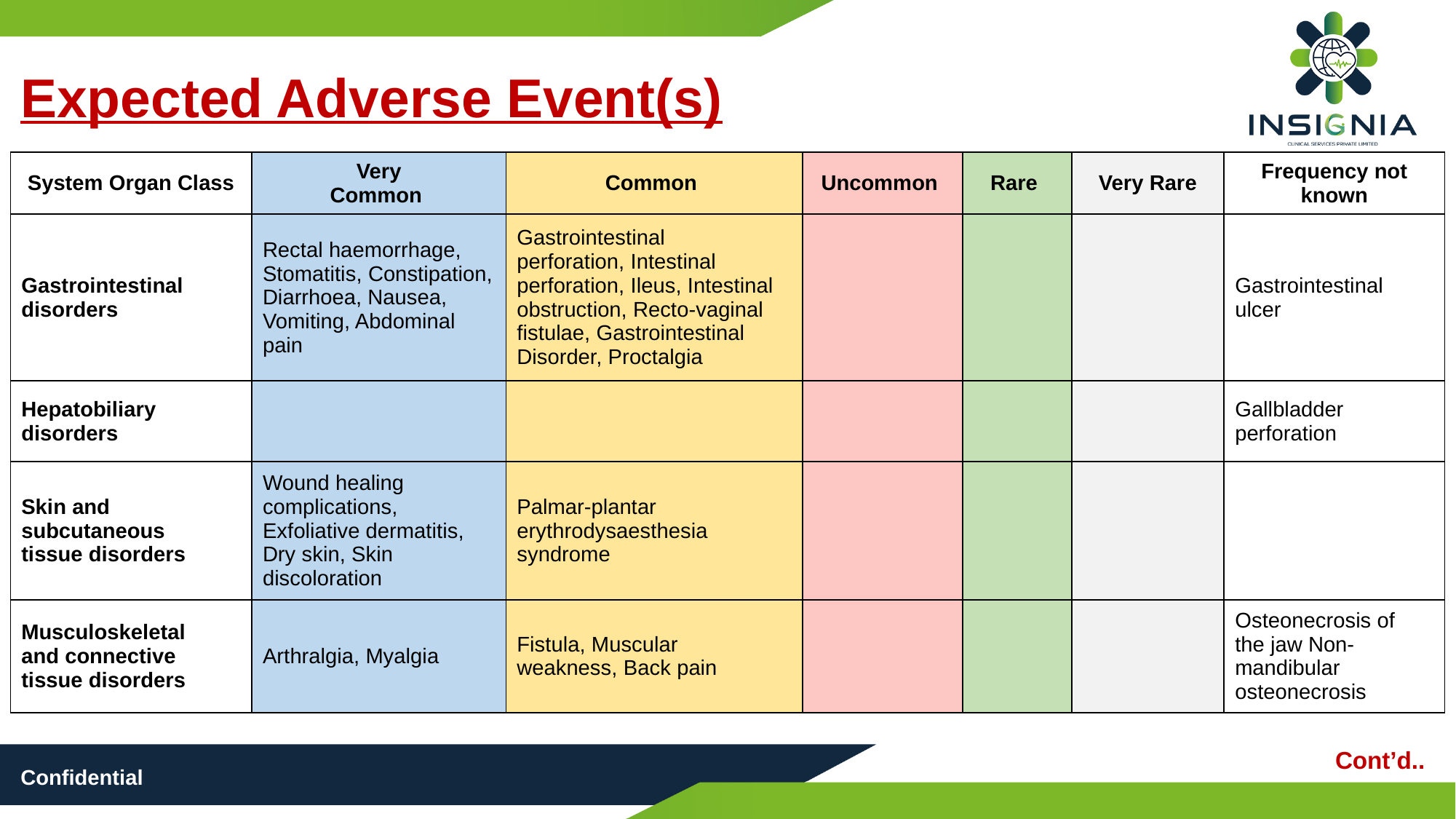

Expected Adverse Event(s)
| System Organ Class | Very Common | Common | Uncommon | Rare | Very Rare | Frequency not known |
| --- | --- | --- | --- | --- | --- | --- |
| Gastrointestinal disorders | Rectal haemorrhage, Stomatitis, Constipation, Diarrhoea, Nausea, Vomiting, Abdominal pain | Gastrointestinal perforation, Intestinal perforation, Ileus, Intestinal obstruction, Recto-vaginal fistulae, Gastrointestinal Disorder, Proctalgia |  |  |  | Gastrointestinal ulcer |
| Hepatobiliary disorders |  |  |  |  |  | Gallbladder perforation |
| Skin and subcutaneous tissue disorders | Wound healing complications, Exfoliative dermatitis, Dry skin, Skin discoloration | Palmar-plantar erythrodysaesthesia syndrome |  |  |  |  |
| Musculoskeletal and connective tissue disorders | Arthralgia, Myalgia | Fistula, Muscular weakness, Back pain |  |  |  | Osteonecrosis of the jaw Non-mandibular osteonecrosis |
Cont’d..
Confidential